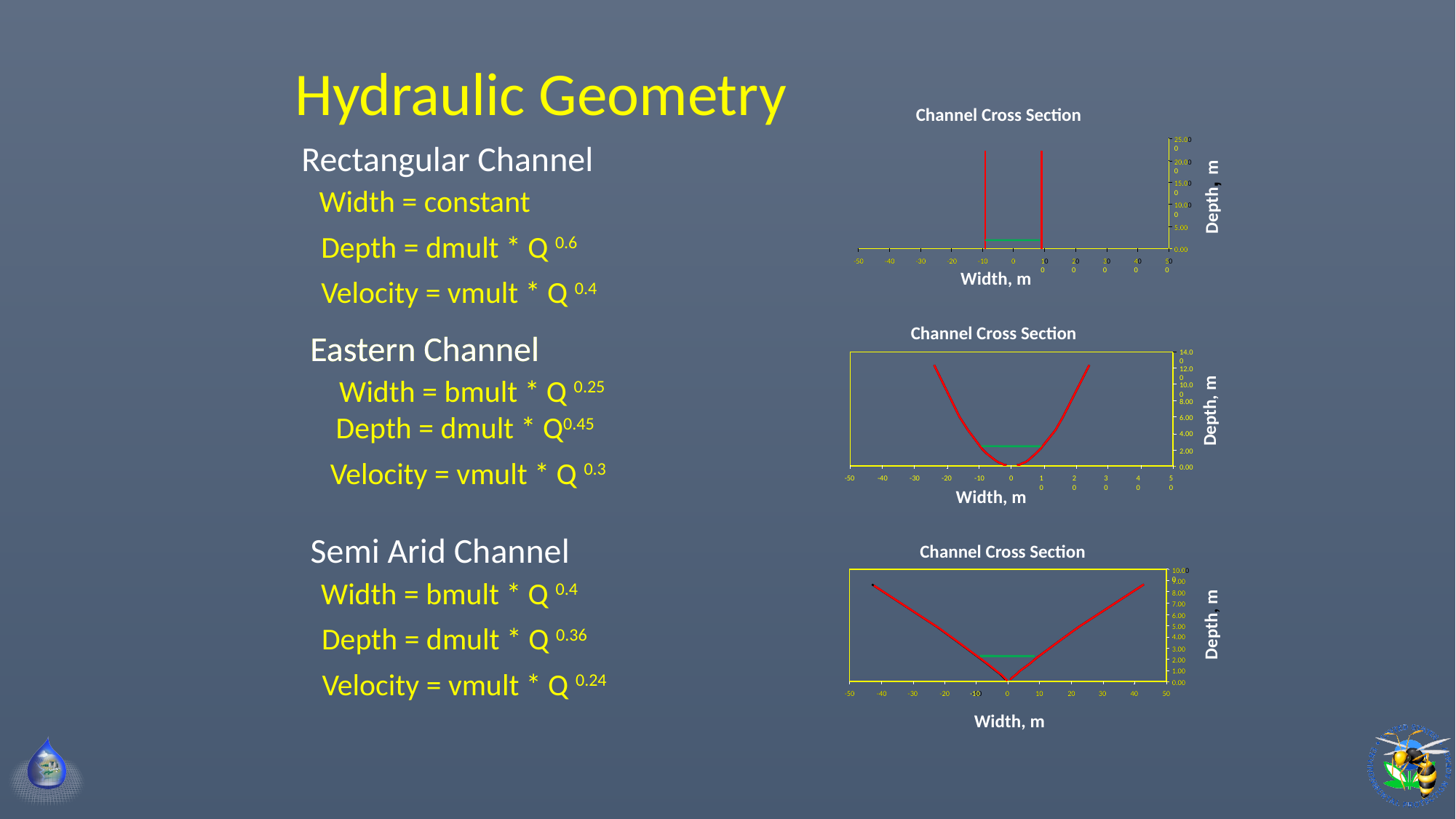

Hydraulic Geometry
Channel Cross Section
25.00
25.00

20.00
20.00

Depth, m
15.00
15.00

10.00
10.00

5.00
5.00

0.00
0.00

-50
-50
-40
-40
-30
-30
-20
-20
-10
-10
0
0
10
10
20
20
30
30
40
40
50
50
Width, m
Rectangular Channel
Width = constant
Depth = dmult * Q 0.6
Velocity = vmult * Q 0.4
Channel Cross Section
14.00

12.00

10.00

8.00
Depth, m

6.00

4.00

2.00

0.00

-50
-40
-30
-20
-10
0
10
20
30
40
50
Width, m
Eastern Channel
Eastern Channel
Width = bmult * Q 0.25
Depth = dmult * Q0.45
Velocity = vmult * Q 0.3
Semi Arid Channel
Width = bmult * Q 0.4
Depth = dmult * Q 0.36
Velocity = vmult * Q 0.24
Channel Cross Section
10.00
10.00

9.00
9.00

8.00
8.00

7.00
7.00

6.00
6.00
Depth, m

5.00
5.00

4.00
4.00

3.00
3.00

2.00
2.00

1.00
1.00

0.00
0.00

-10
-50
-50
-40
-40
-30
-30
-20
-20
-10
0
0
10
10
20
20
30
30
40
40
50
50
Width, m